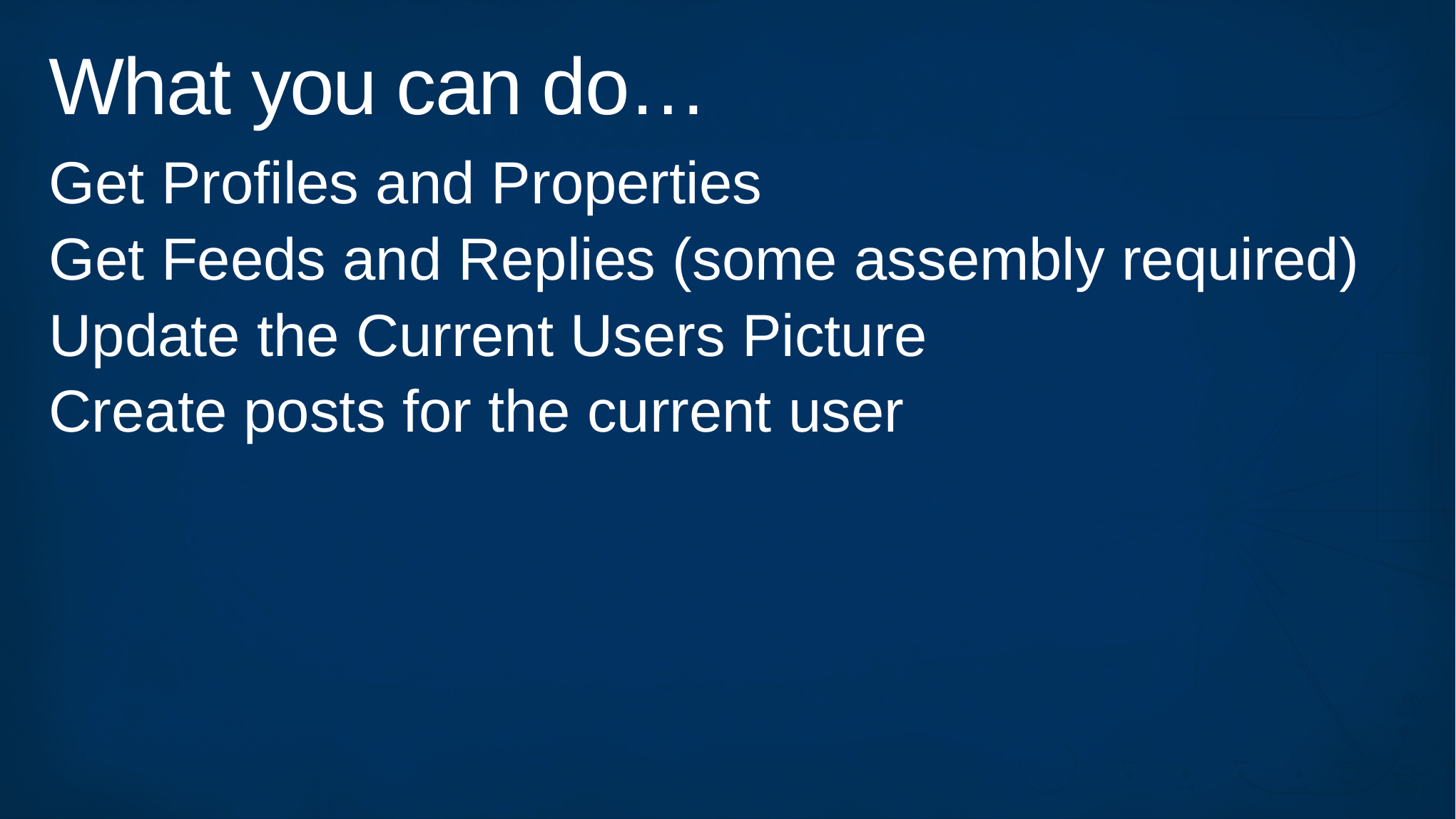

# What you can do…
Get Profiles and Properties
Get Feeds and Replies (some assembly required)
Update the Current Users Picture
Create posts for the current user